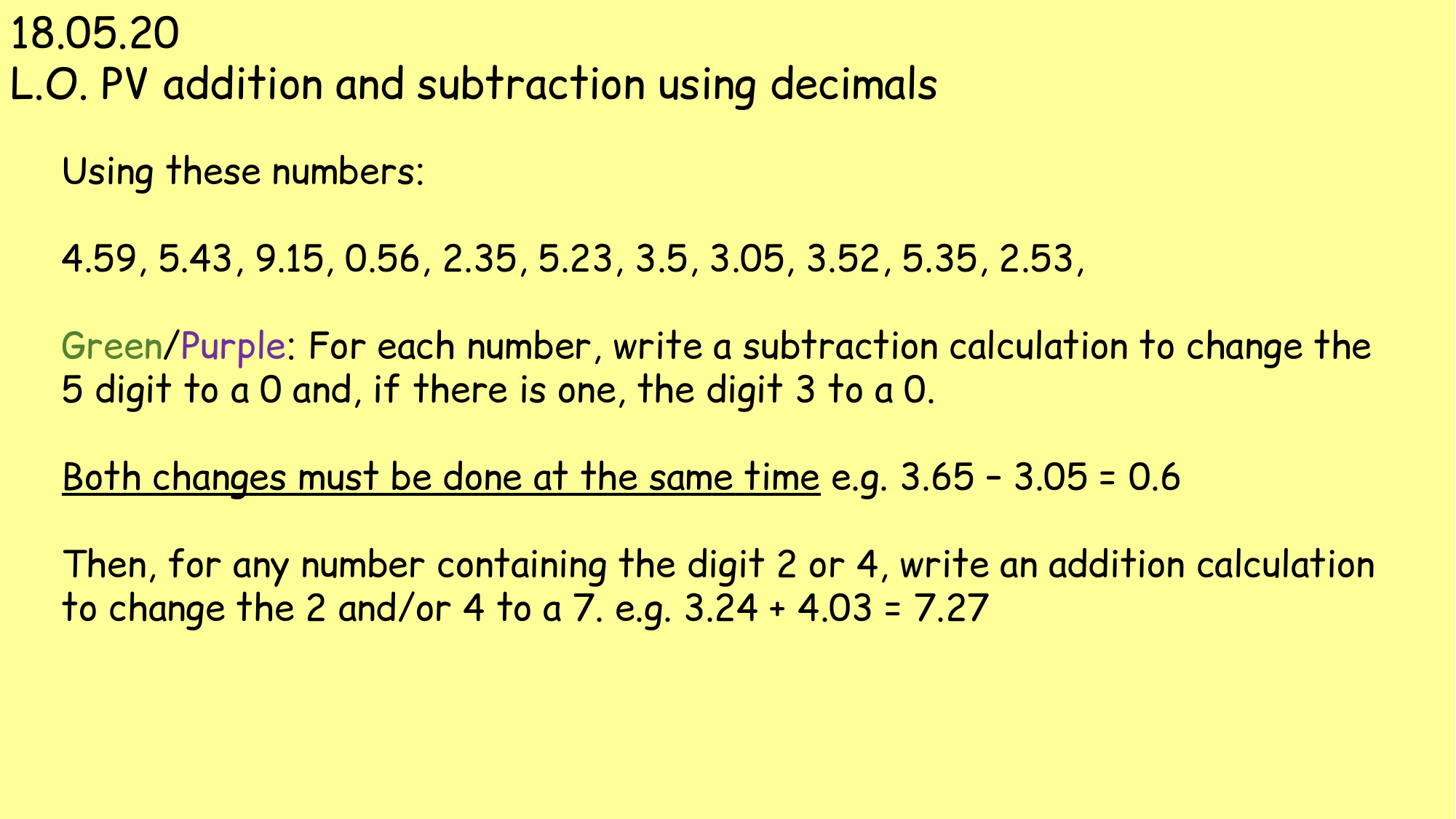

18.05.20
L.O. PV addition and subtraction using decimals
Using these numbers:

4.59, 5.43, 9.15, 0.56, 2.35, 5.23, 3.5, 3.05, 3.52, 5.35, 2.53,

Green/Purple: For each number, write a subtraction calculation to change the 5 digit to a 0 and, if there is one, the digit 3 to a 0.

Both changes must be done at the same time e.g. 3.65 – 3.05 = 0.6

Then, for any number containing the digit 2 or 4, write an addition calculation to change the 2 and/or 4 to a 7. e.g. 3.24 + 4.03 = 7.27